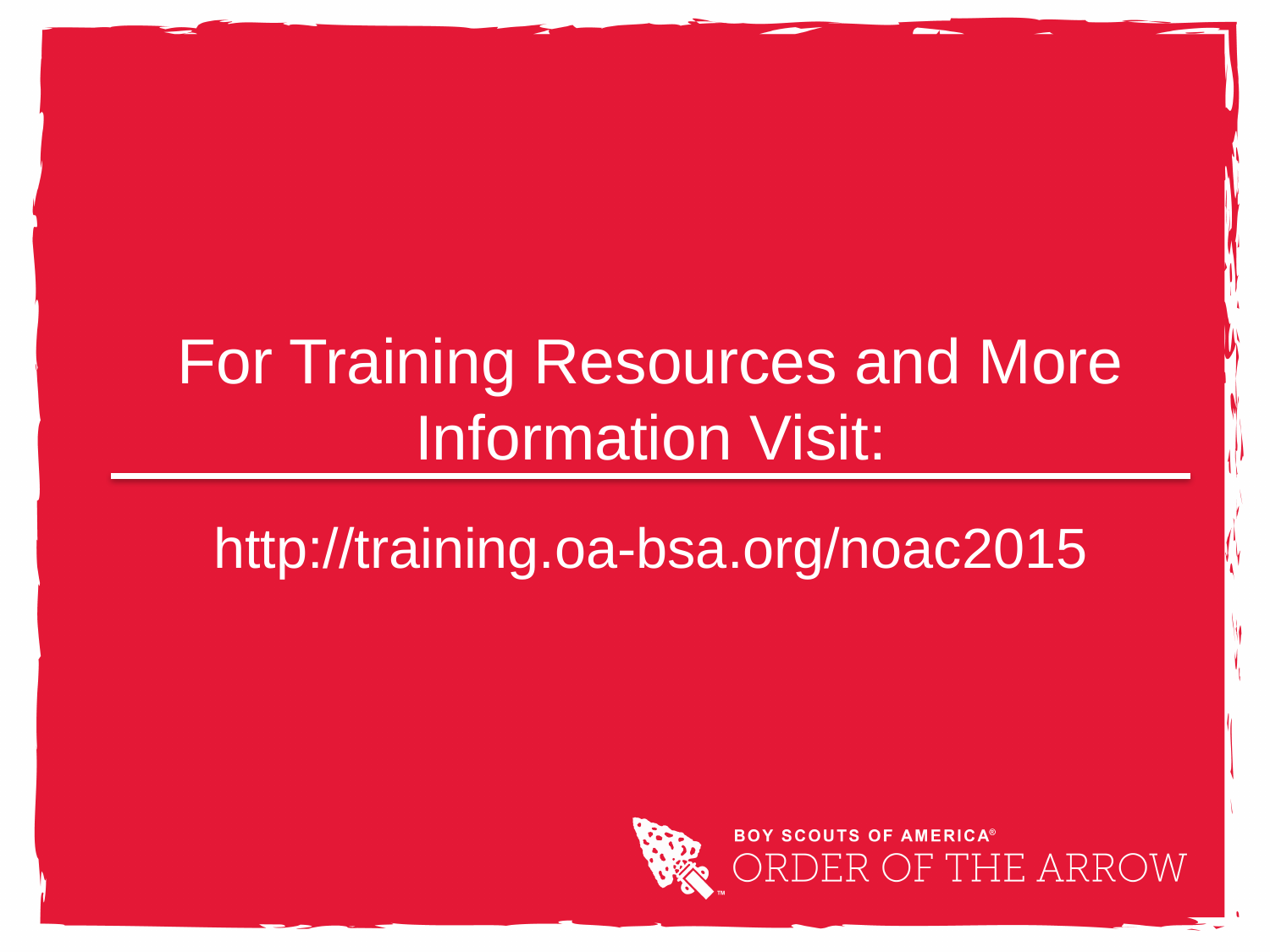

# For Training Resources and More Information Visit:
http://training.oa-bsa.org/noac2015